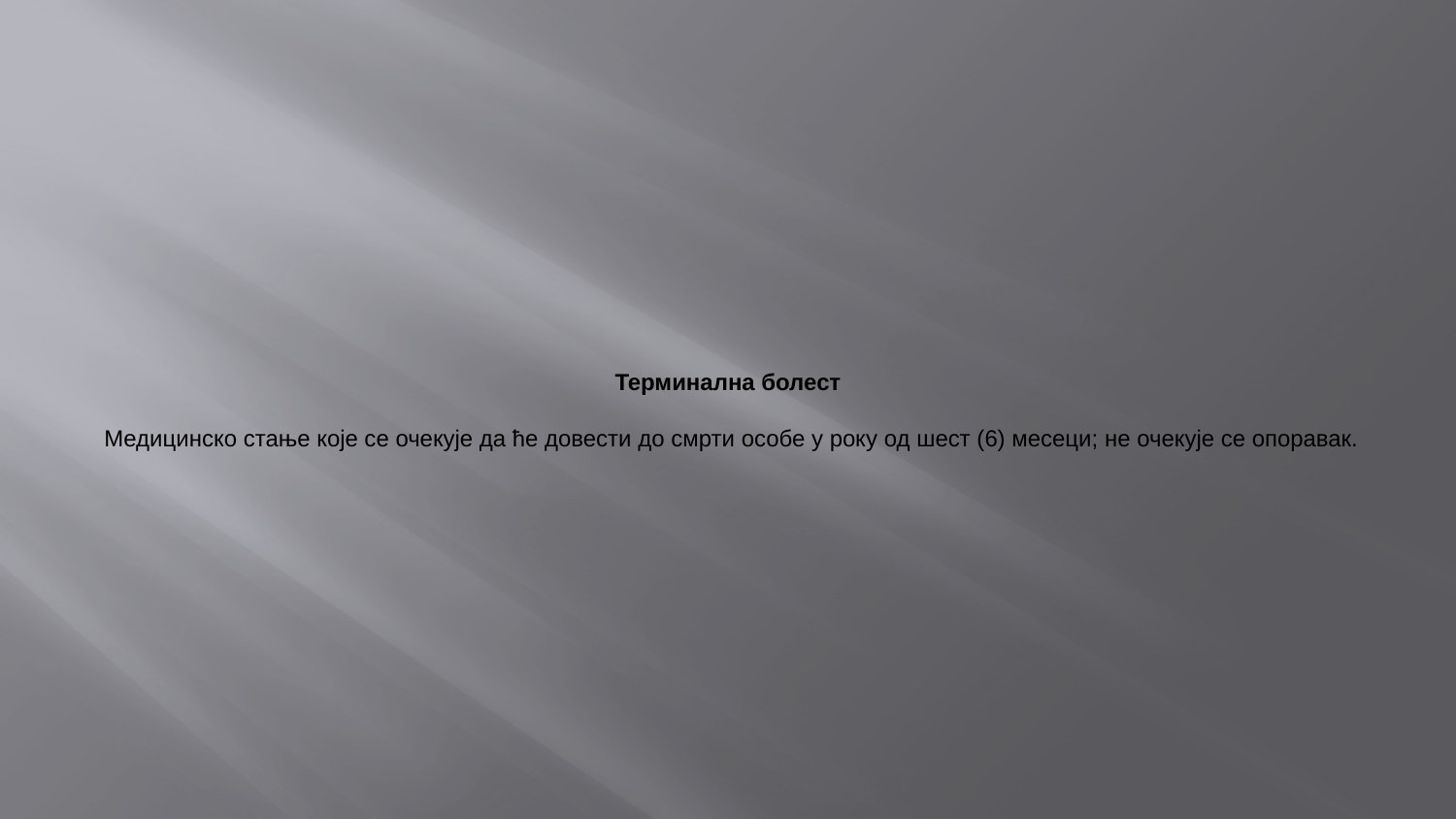

# Терминална болест Медицинско стање које се очекује да ће довести до смрти особе у року од шест (6) месеци; не очекује се опоравак.